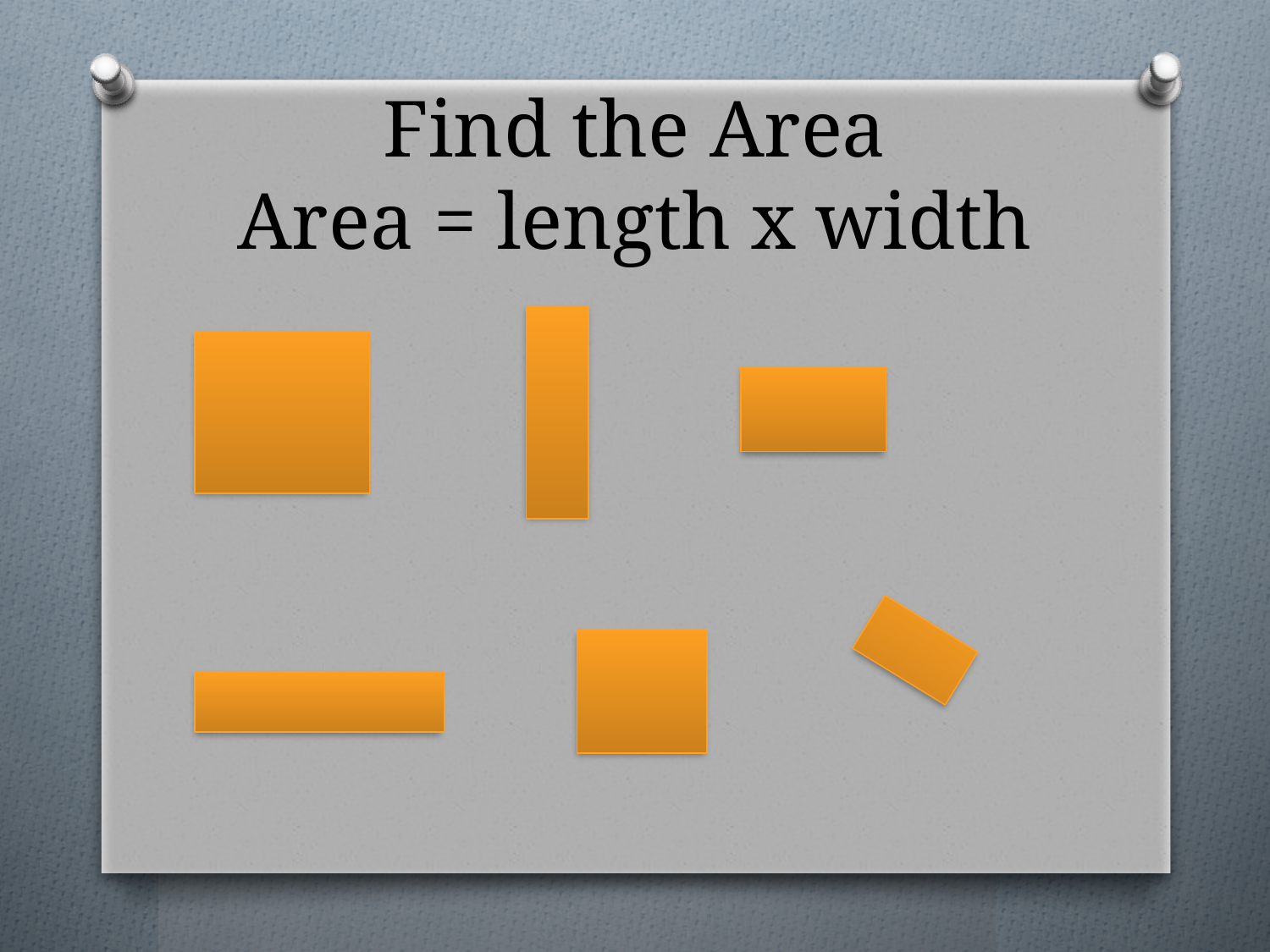

# Find the Area Area = length x width